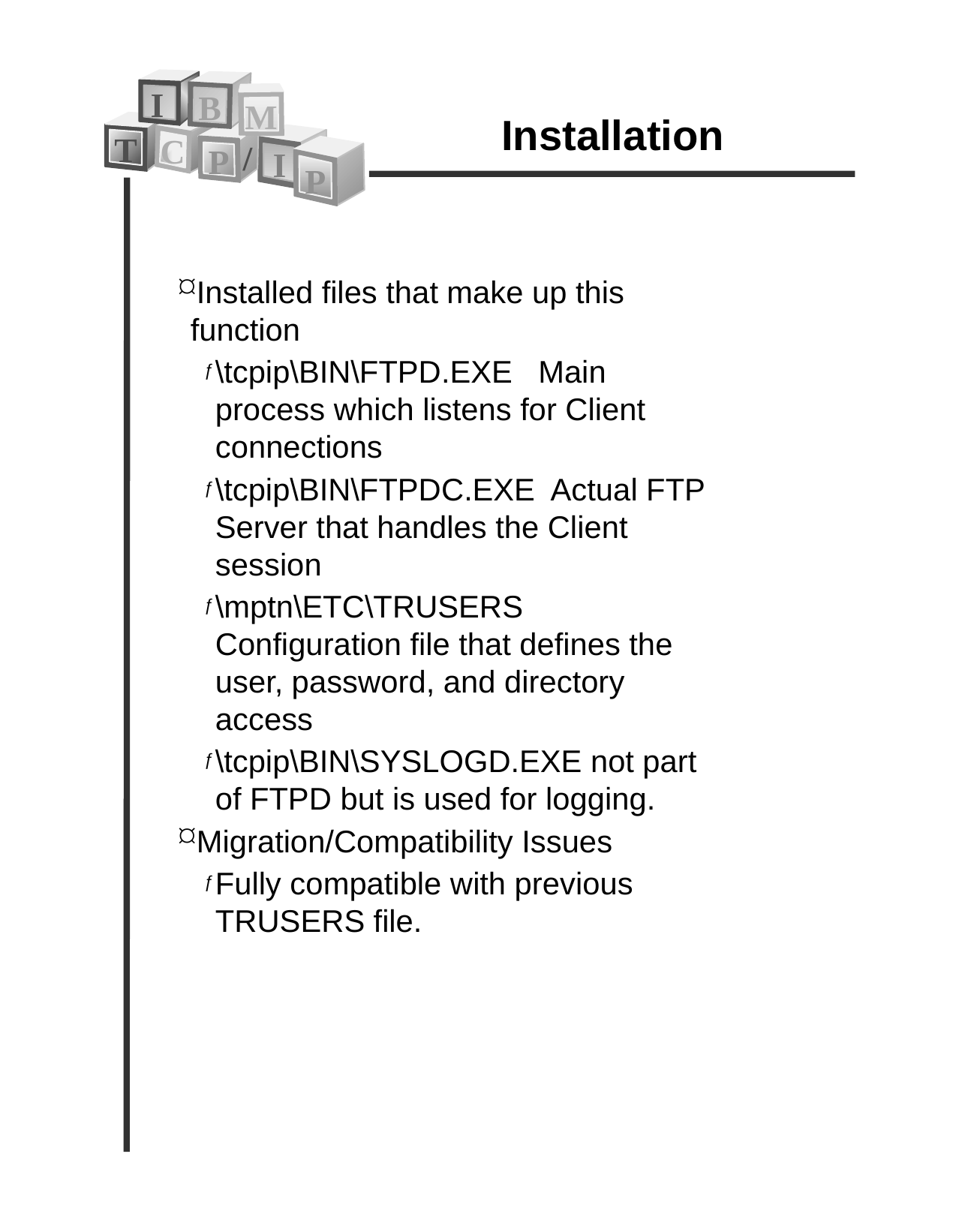

Installation

I

B

M

T
C

/

P

I

P

Installed files that make up this function
\tcpip\BIN\FTPD.EXE   Main process which listens for Client connections
\tcpip\BIN\FTPDC.EXE  Actual FTP Server that handles the Client session
\mptn\ETC\TRUSERS Configuration file that defines the user, password, and directory access
\tcpip\BIN\SYSLOGD.EXE not part of FTPD but is used for logging.
Migration/Compatibility Issues
Fully compatible with previous TRUSERS file.